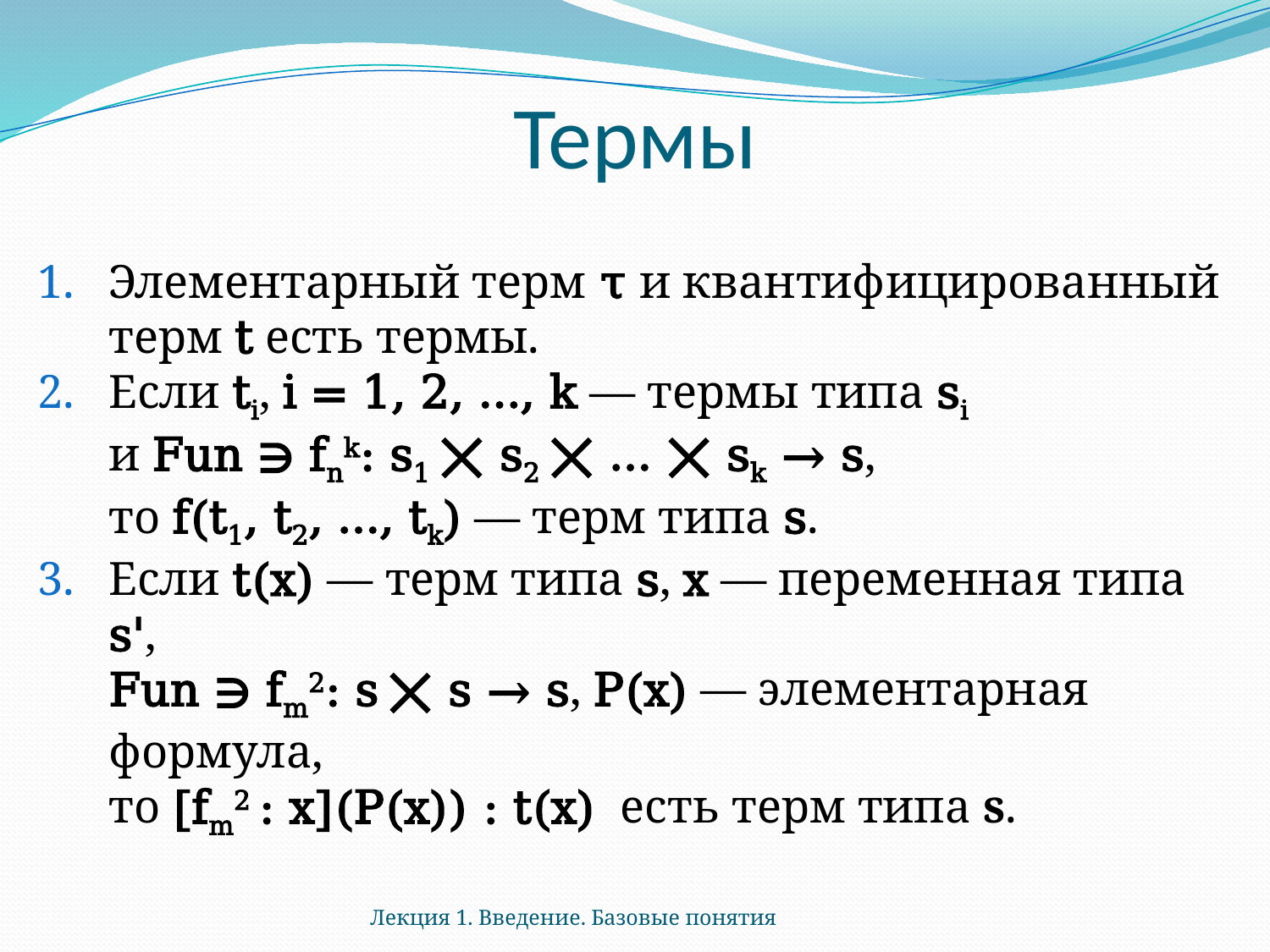

# Термы
Элементарный терм τ и квантифицированный терм t есть термы.
Если ti, i = 1, 2, …, k — термы типа si
	и Fun ∋ fnk: s1 ⨉ s2 ⨉ … ⨉ sk → s,
	то f(t1, t2, …, tk) — терм типа s.
Если t(x) — терм типа s, x — переменная типа s',
	Fun ∋ fm2: s ⨉ s → s, P(x) — элементарная формула,
	то [fm2 : x](P(x)) : t(x)  есть терм типа s.
Лекция 1. Введение. Базовые понятия